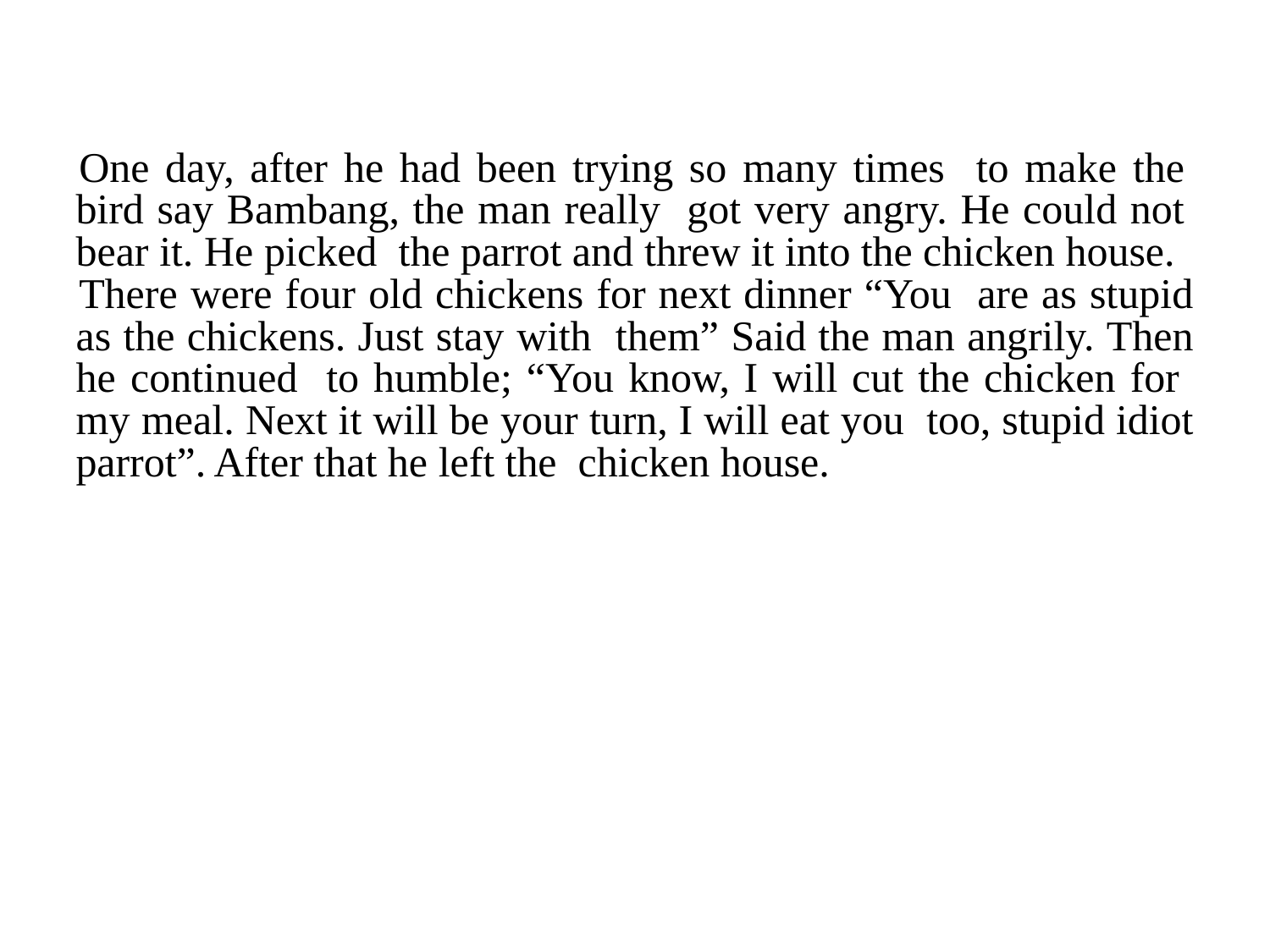

One day, after he had been trying so many times  to make the bird say Bambang, the man really  got very angry. He could not bear it. He picked  the parrot and threw it into the chicken house.
There were four old chickens for next dinner “You  are as stupid as the chickens. Just stay with  them” Said the man angrily. Then he continued  to humble; “You know, I will cut the chicken for  my meal. Next it will be your turn, I will eat you  too, stupid idiot parrot”. After that he left the  chicken house.